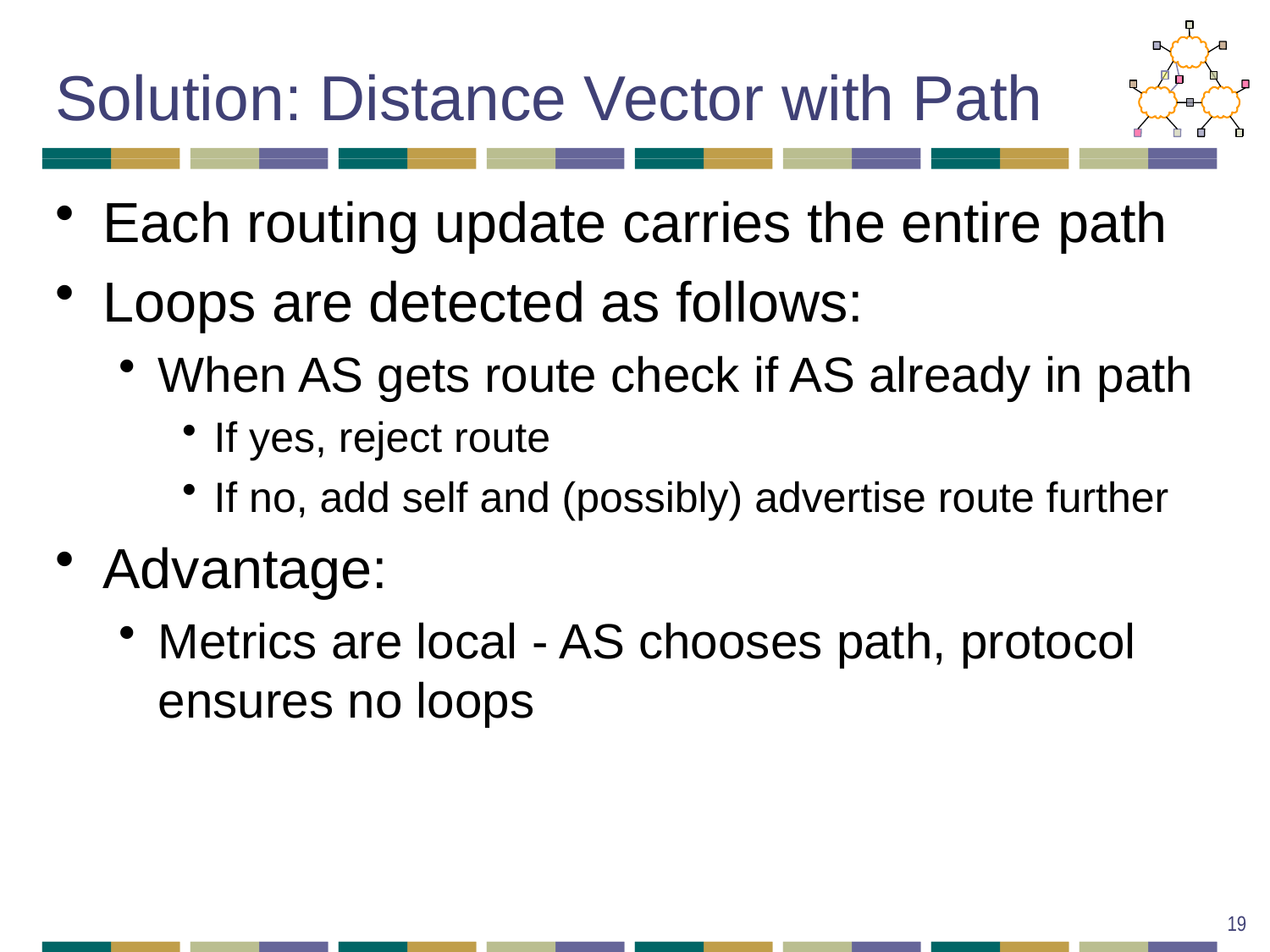

# Solution: Distance Vector with Path
Each routing update carries the entire path
Loops are detected as follows:
When AS gets route check if AS already in path
If yes, reject route
If no, add self and (possibly) advertise route further
Advantage:
Metrics are local - AS chooses path, protocol ensures no loops
19